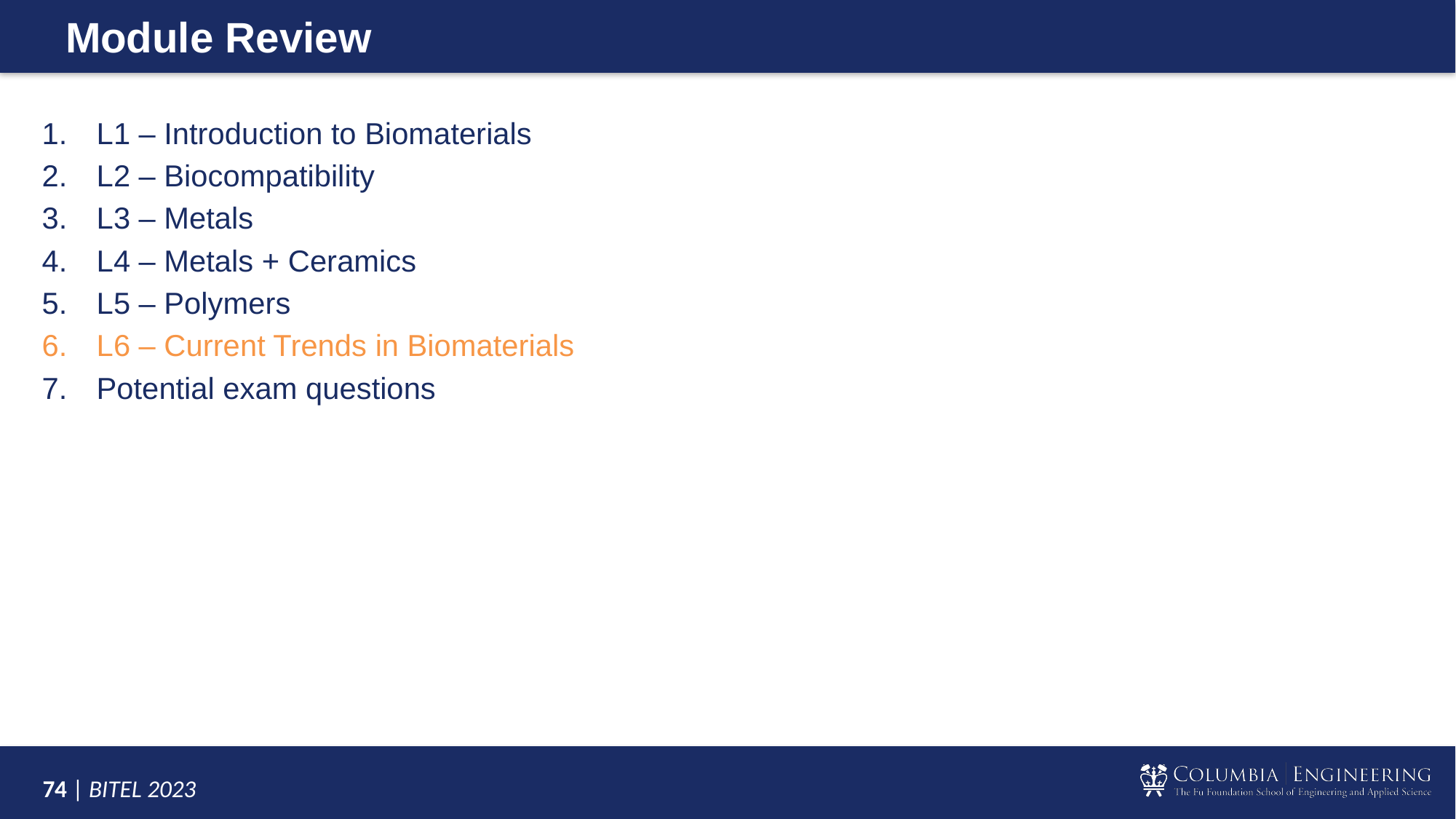

# Module Review
L1 – Introduction to Biomaterials
L2 – Biocompatibility
L3 – Metals
L4 – Metals + Ceramics
L5 – Polymers
L6 – Current Trends in Biomaterials
Potential exam questions